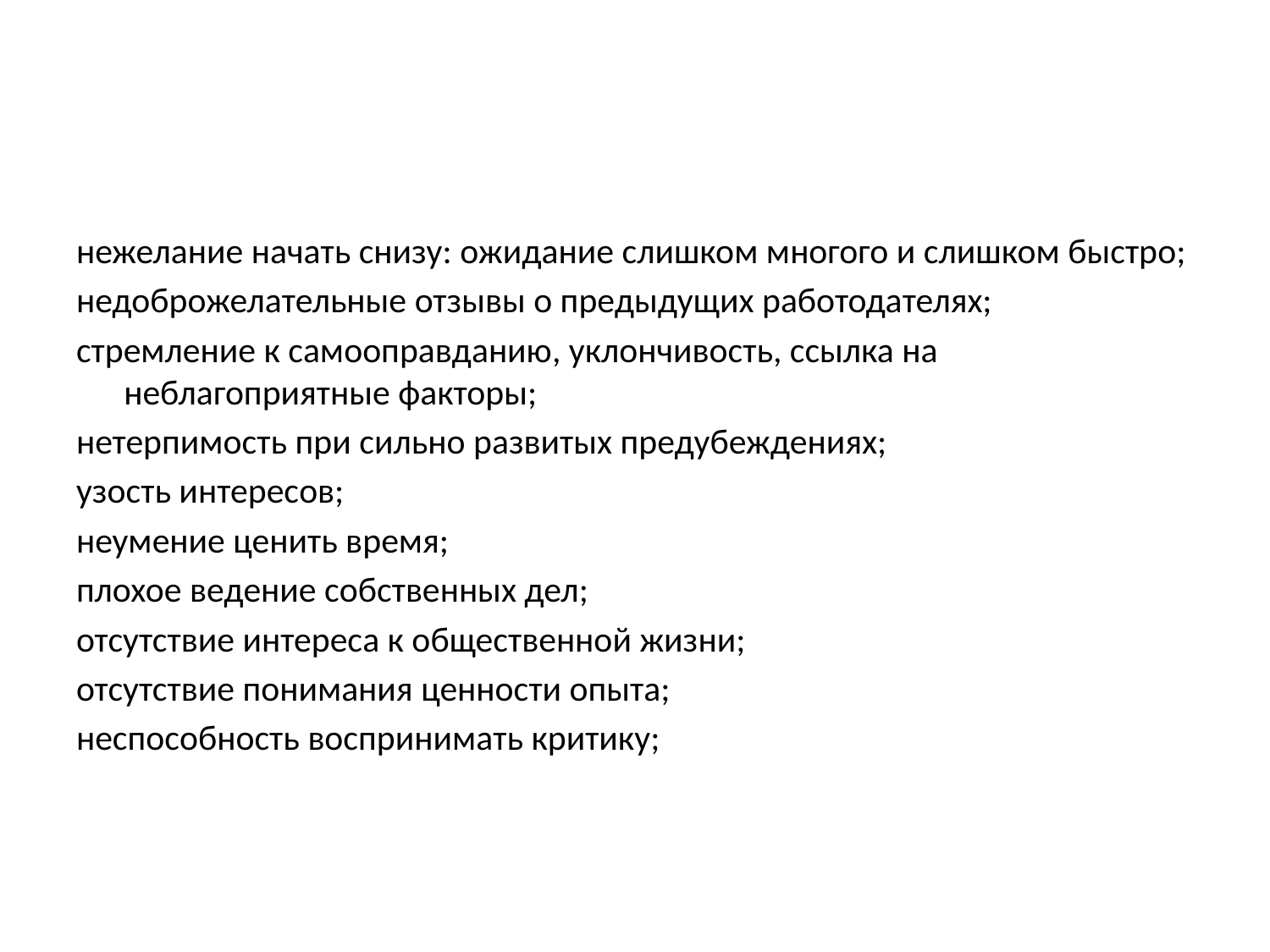

#
нежелание начать снизу: ожидание слишком многого и слишком быстро;
недоброжелательные отзывы о предыдущих работодателях;
стремление к самооправданию, уклончивость, ссылка на неблагоприятные факторы;
нетерпимость при сильно развитых предубеждениях;
узость интересов;
неумение ценить время;
плохое ведение собственных дел;
отсутствие интереса к общественной жизни;
отсутствие понимания ценности опыта;
неспособность воспринимать критику;